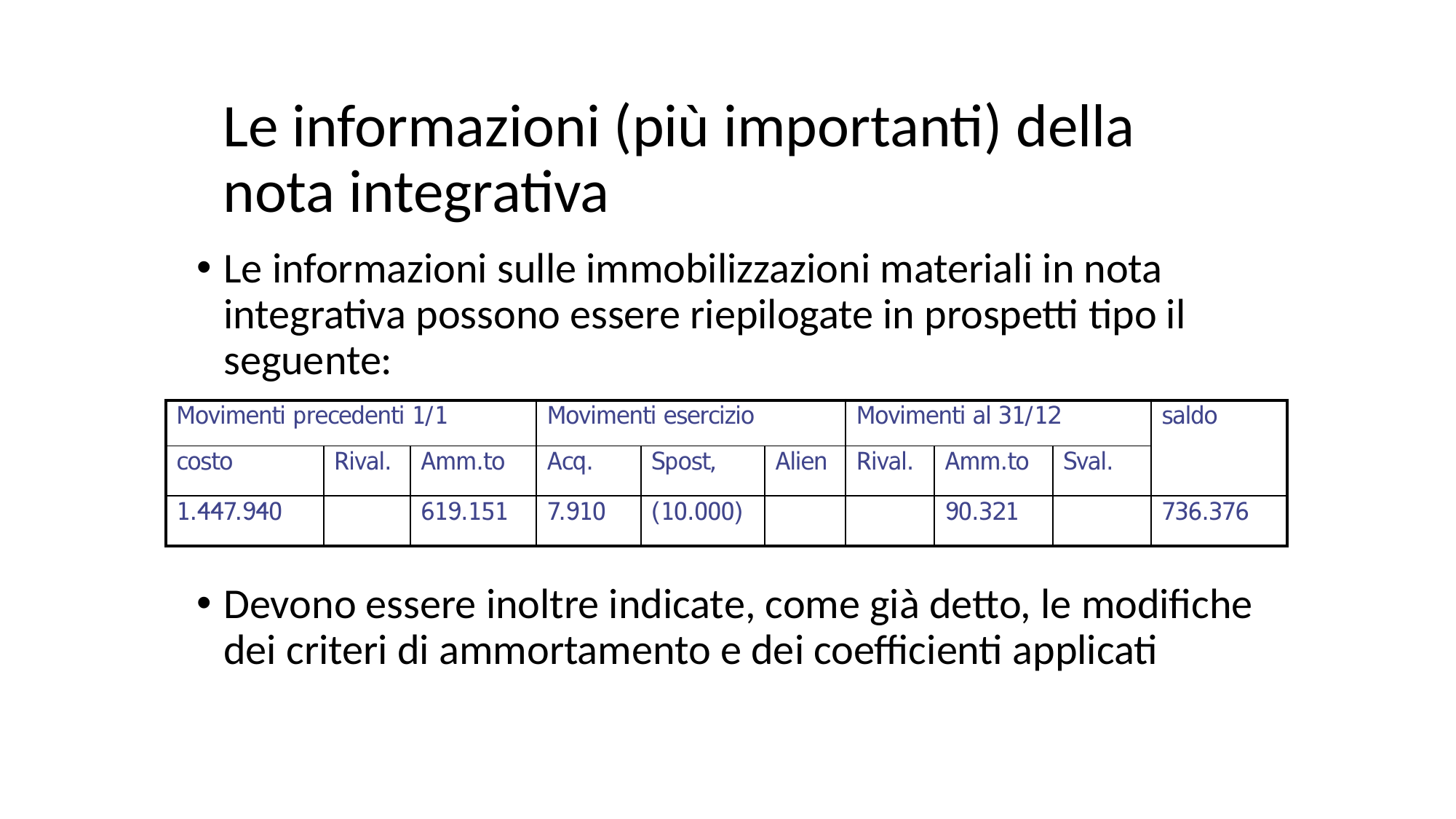

# Le informazioni (più importanti) della nota integrativa
Le informazioni sulle immobilizzazioni materiali in nota integrativa possono essere riepilogate in prospetti tipo il seguente:

Devono essere inoltre indicate, come già detto, le modifiche dei criteri di ammortamento e dei coefficienti applicati
| Movimenti precedenti 1/1 |  |  | Movimenti esercizio |  |  | Movimenti al 31/12 |  |  | saldo |
| --- | --- | --- | --- | --- | --- | --- | --- | --- | --- |
| costo | Rival. | Amm.to | Acq. | Spost, | Alien | Rival. | Amm.to | Sval. |  |
| 1.447.940 |  | 619.151 | 7.910 | (10.000) |  |  | 90.321 |  | 736.376 |